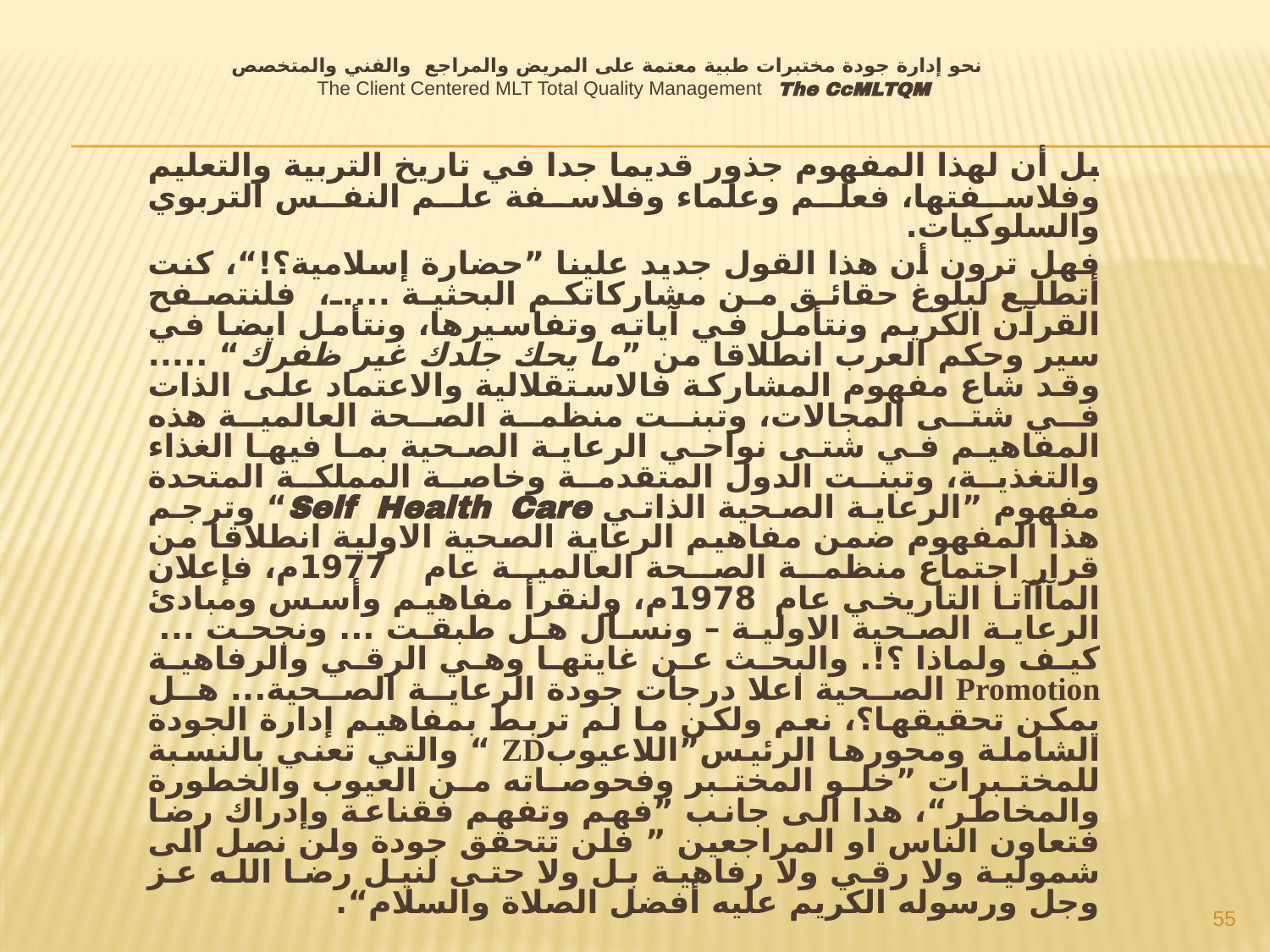

# نحو إدارة جودة مختبرات طبية معتمة على المريض والمراجع  والفني والمتخصص The Client Centered MLT Total Quality Management   The CcMLTQM
	بل أن لهذا المفهوم جذور قديما جدا في تاريخ التربية والتعليم وفلاسفتها، فعلم وعلماء وفلاسفة علم النفس التربوي والسلوكيات.
	فهل ترون أن هذا القول جديد علينا ”حضارة إسلامية؟!“، كنت أتطلع لبلوغ حقائق من مشاركاتكم البحثية ....،  فلنتصفح القرآن الكريم ونتأمل في آياته وتفاسيرها، ونتأمل ايضا في سير وحكم العرب انطلاقا من ”ما يحك جلدك غير ظفرك“ ..... وقد شاع مفهوم المشاركة فالاستقلالية والاعتماد على الذات في شتى المجالات، وتبنت منظمة الصحة العالمية هذه المفاهيم في شتى نواحي الرعاية الصحية بما فيها الغذاء والتغذية، وتبنت الدول المتقدمة وخاصة المملكة المتحدة مفهوم ”الرعاية الصحية الذاتي Self Health Care“ وترجم هذا المفهوم ضمن مفاهيم الرعاية الصحية الاولية انطلاقا من قرار اجتماع منظمة الصحة العالمية عام 1977م، فإعلان المآآآتا التاريخي عام 1978م، ولنقرأ مفاهيم وأسس ومبادئ الرعاية الصحية الاولية – ونسأل هل طبقت ... ونجحت ...  كيف ولماذا ؟!. والبحث عن غايتها وهي الرقي والرفاهية Promotion الصحية اعلا درجات جودة الرعاية الصحية... هل يمكن تحقيقها؟، نعم ولكن ما لم تربط بمفاهيم إدارة الجودة الشاملة ومحورها الرئيس”اللاعيوبZD “ والتي تعني بالنسبة للمختبرات ”خلو المختبر وفحوصاته من العيوب والخطورة والمخاطر“، هدا الى جانب ”فهم وتفهم فقناعة وإدراك رضا فتعاون الناس او المراجعين ” فلن تتحقق جودة ولن نصل الى شمولية ولا رقي ولا رفاهية بل ولا حتى لنيل رضا الله عز وجل ورسوله الكريم عليه أفضل الصلاة والسلام“.

”وللتطبيق نتأمل في خصائص ومواصفات جميع العناصر الموضحة في الشكل أعلاه The CcMLTQM وكيفية تطبيقه من خلال الشكل التالي:
55